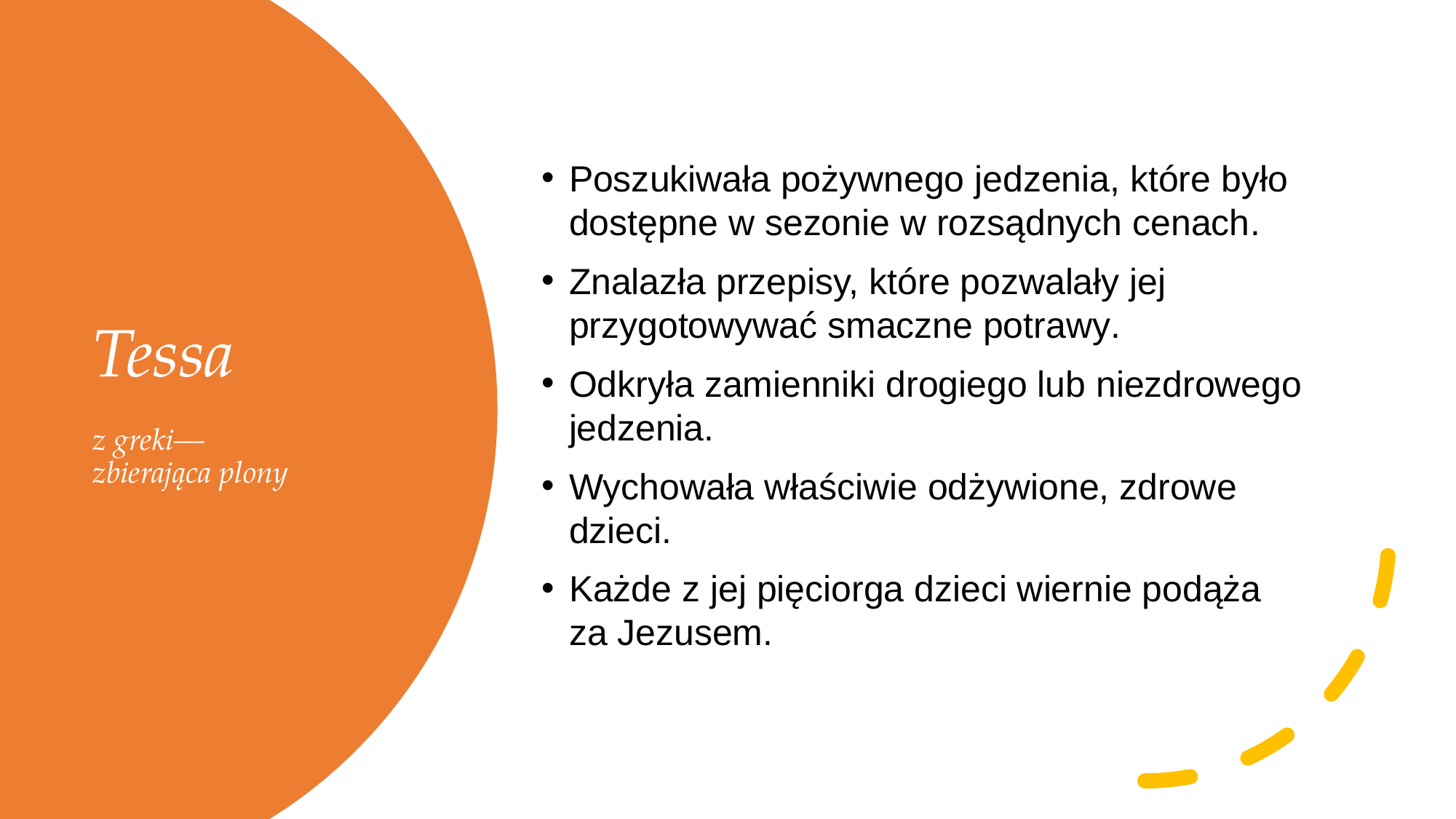

Poszukiwała pożywnego jedzenia, które było dostępne w sezonie w rozsądnych cenach.
Znalazła przepisy, które pozwalały jej przygotowywać smaczne potrawy.
Odkryła zamienniki drogiego lub niezdrowego jedzenia.
Wychowała właściwie odżywione, zdrowe dzieci.
Każde z jej pięciorga dzieci wiernie podąża
za Jezusem.
# Tessa z greki— zbierająca plony